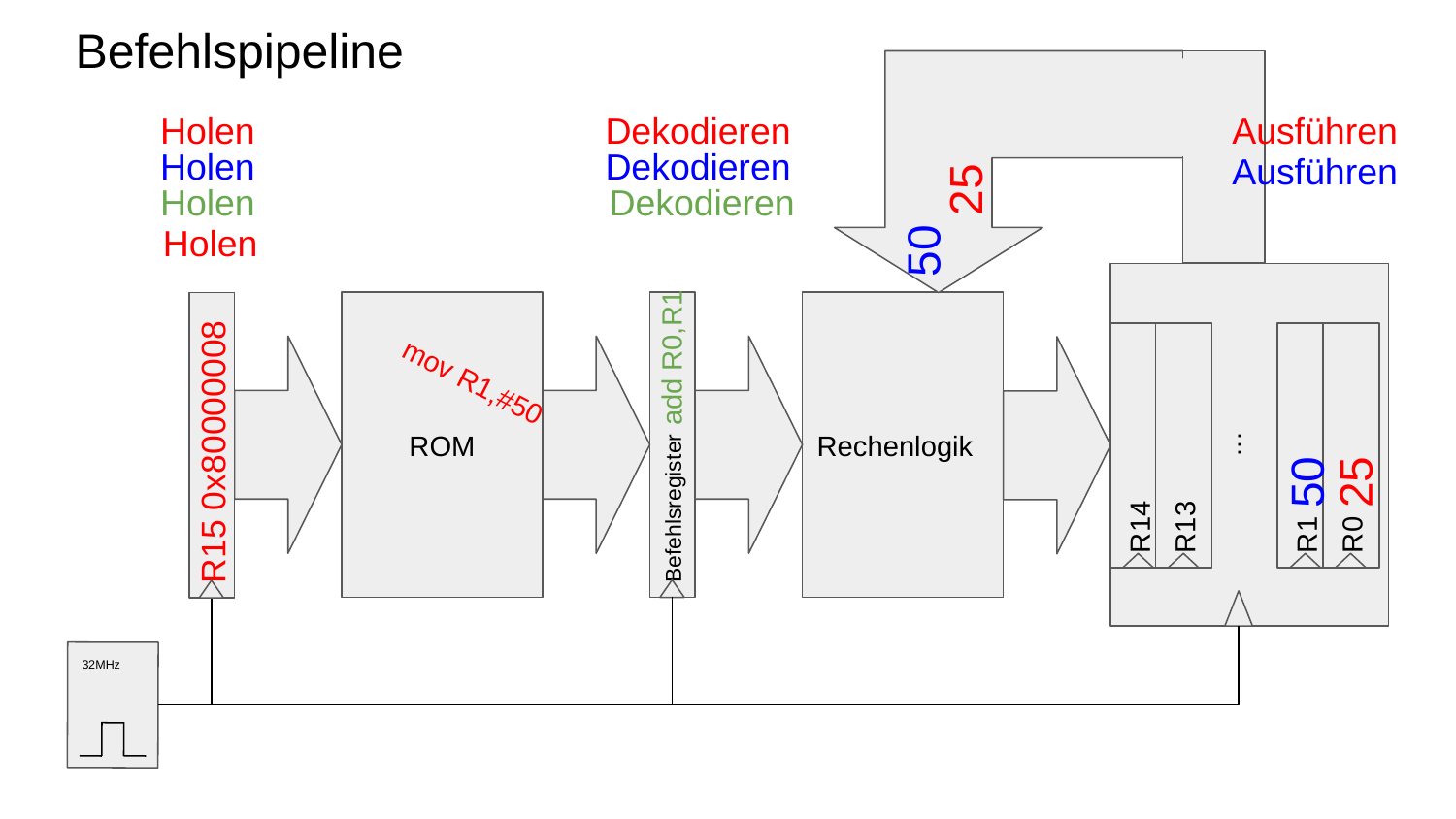

# Befehlspipeline

Holen
Dekodieren
Ausführen
25
Holen
Dekodieren
Ausführen
Dekodieren
Holen
50
Holen
ROM
Rechenlogik
R13

R14

R0

R1

add R0,R1
...

mov R1,#50
50
25
Befehlsregister

R15 0x80000008

32MHz